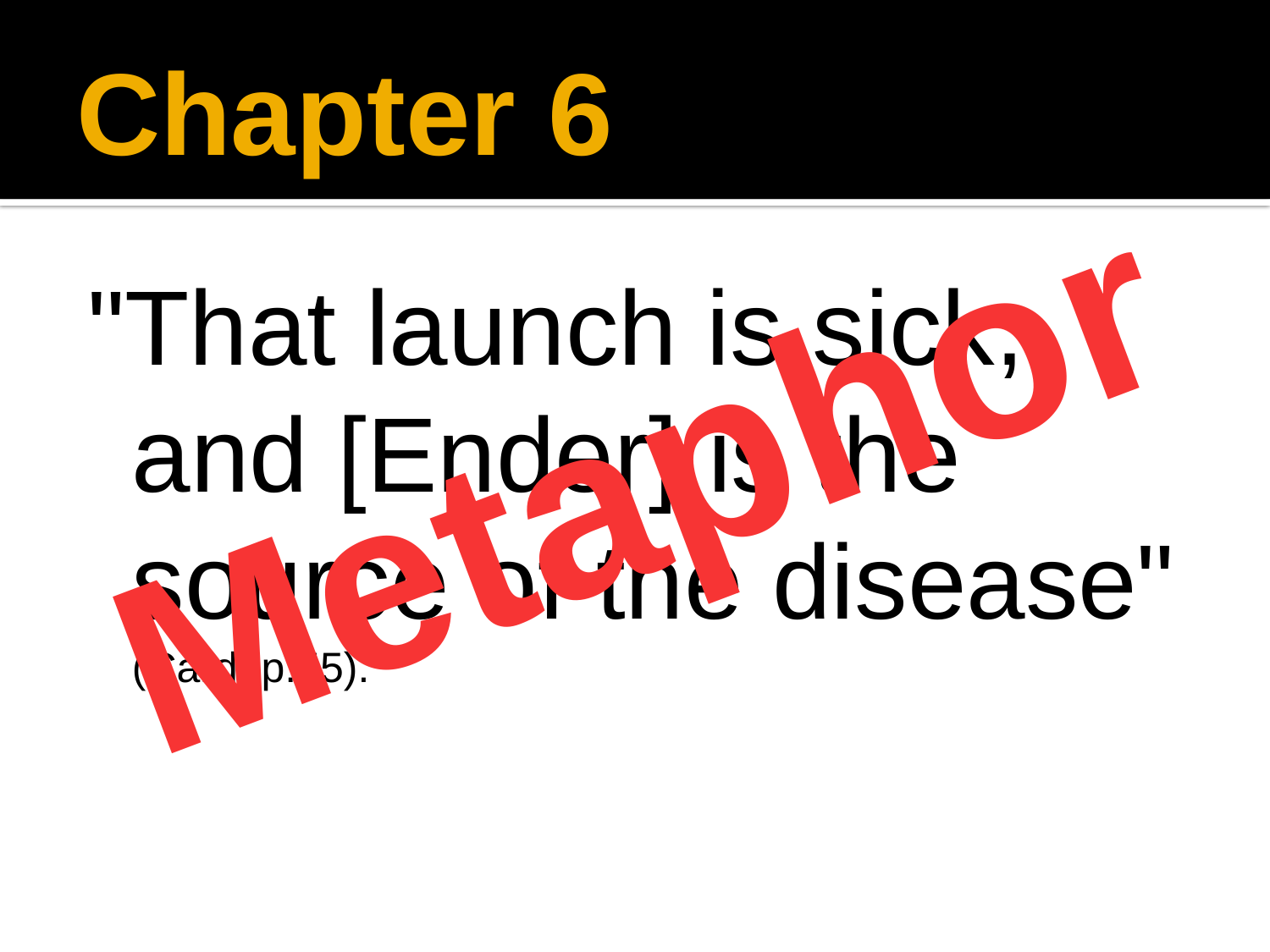

# Chapter 6
"That launch is sick, and [Ender] is the source of the disease" (Card, p.55).
Metaphor